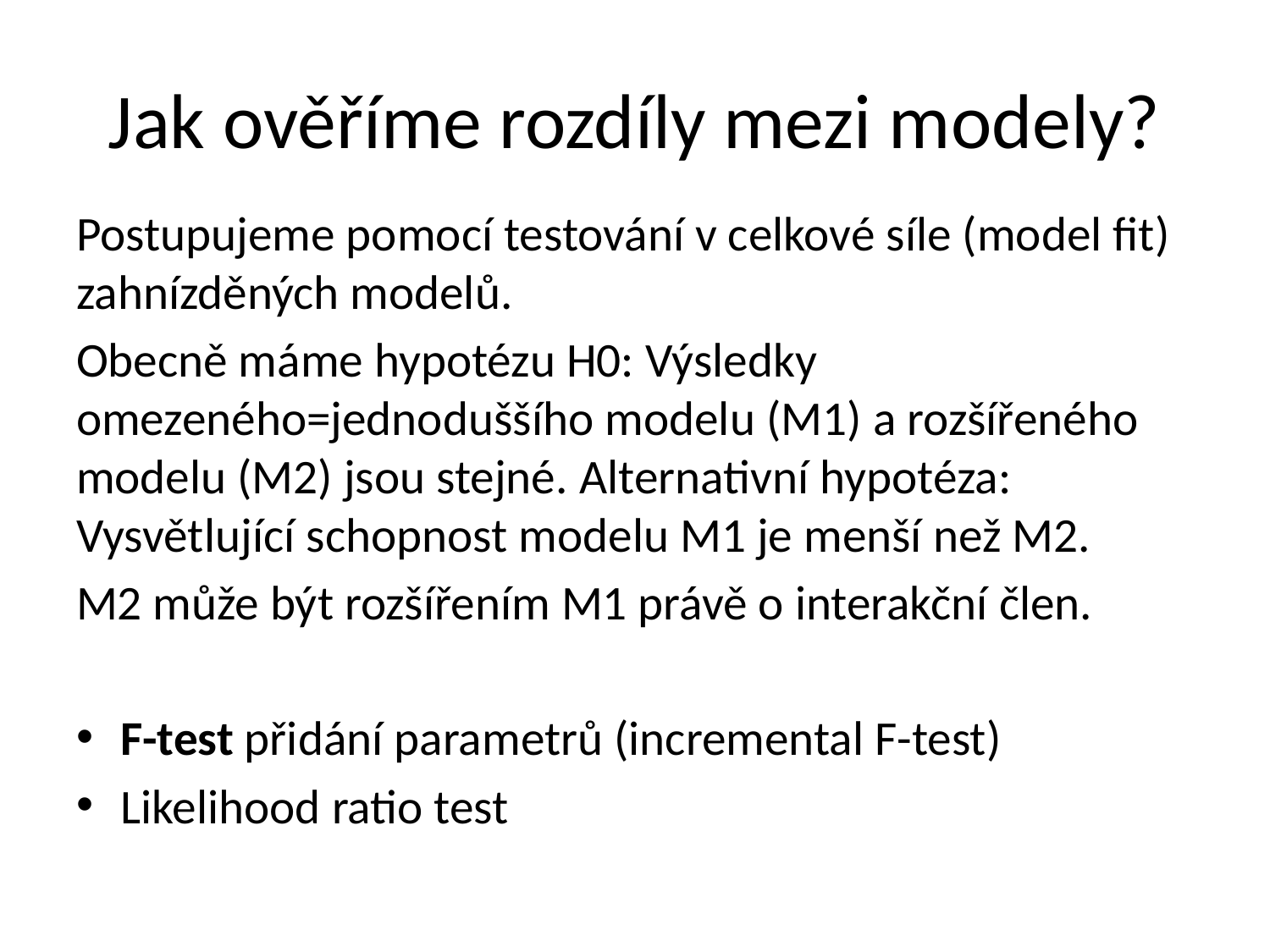

# Jak ověříme rozdíly mezi modely?
Postupujeme pomocí testování v celkové síle (model fit) zahnízděných modelů.
Obecně máme hypotézu H0: Výsledky omezeného=jednoduššího modelu (M1) a rozšířeného modelu (M2) jsou stejné. Alternativní hypotéza: Vysvětlující schopnost modelu M1 je menší než M2.
M2 může být rozšířením M1 právě o interakční člen.

F-test přidání parametrů (incremental F-test)
Likelihood ratio test